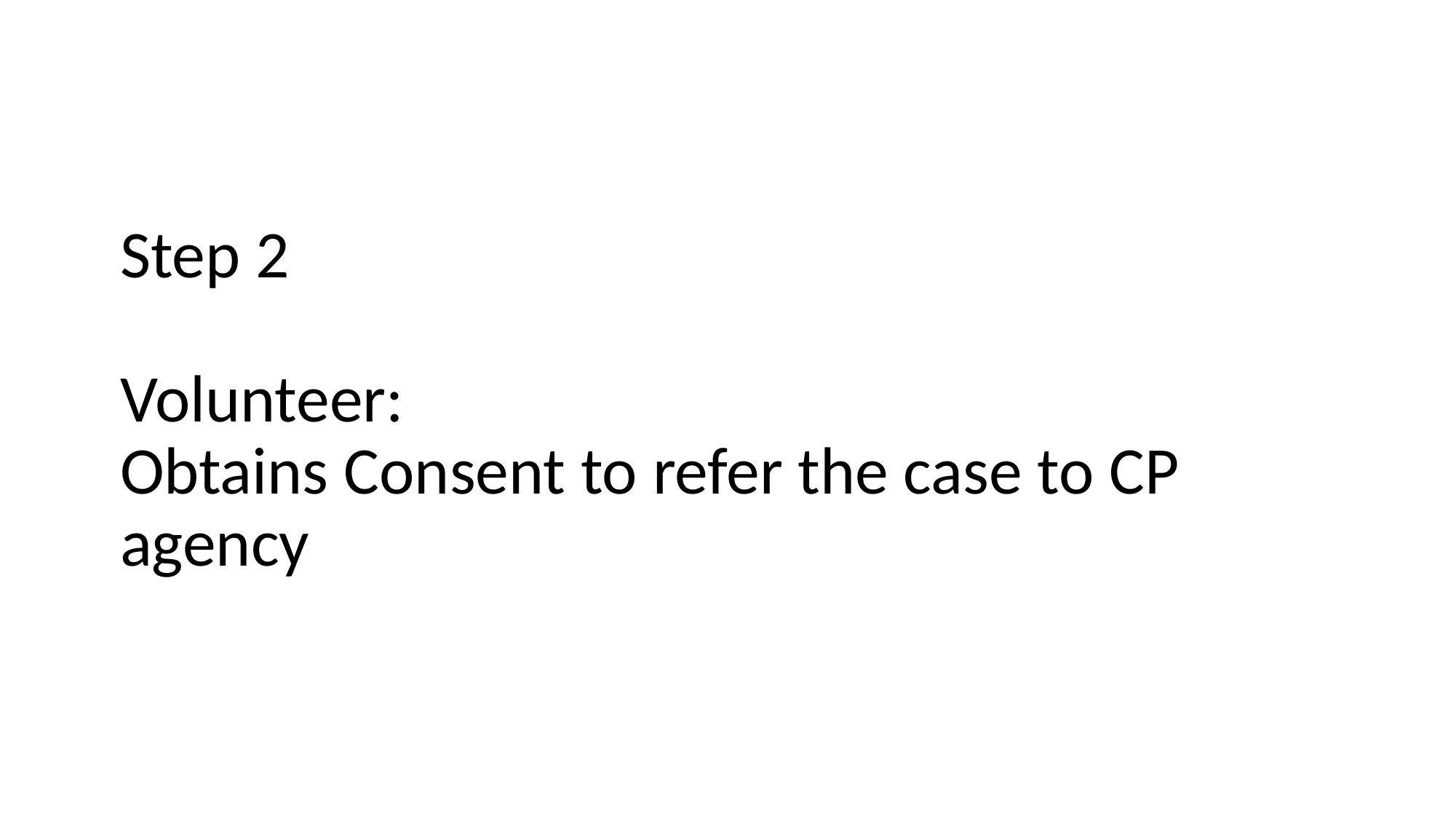

# Step 2 Volunteer: Obtains Consent to refer the case to CP agency